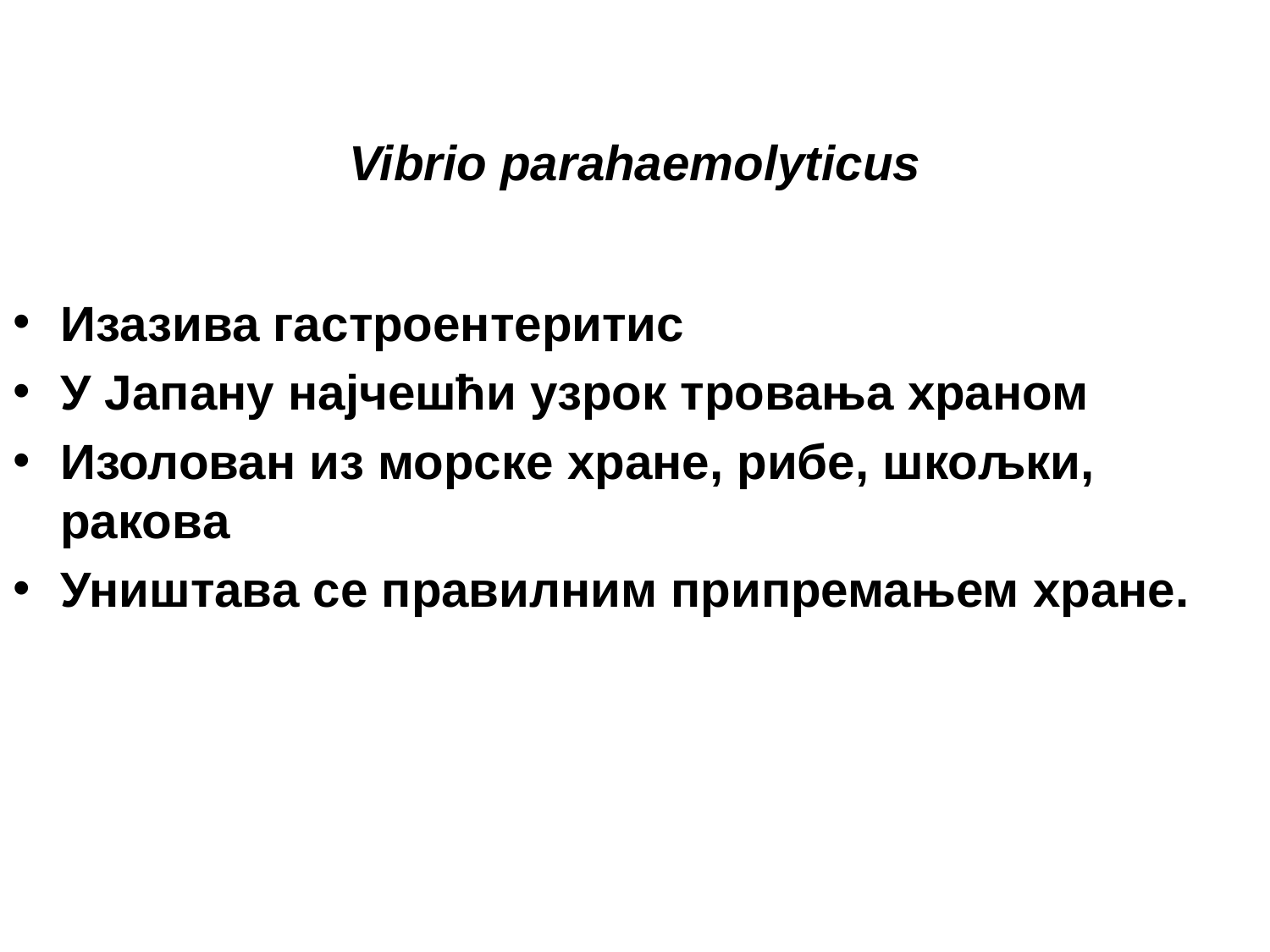

Vibrio parahaemolyticus
Изазива гастроентеритис
У Јапану најчешћи узрок тровања храном
Изолован из морске хране, рибе, шкољки, раковa
Уништава се правилним припремањем хране.